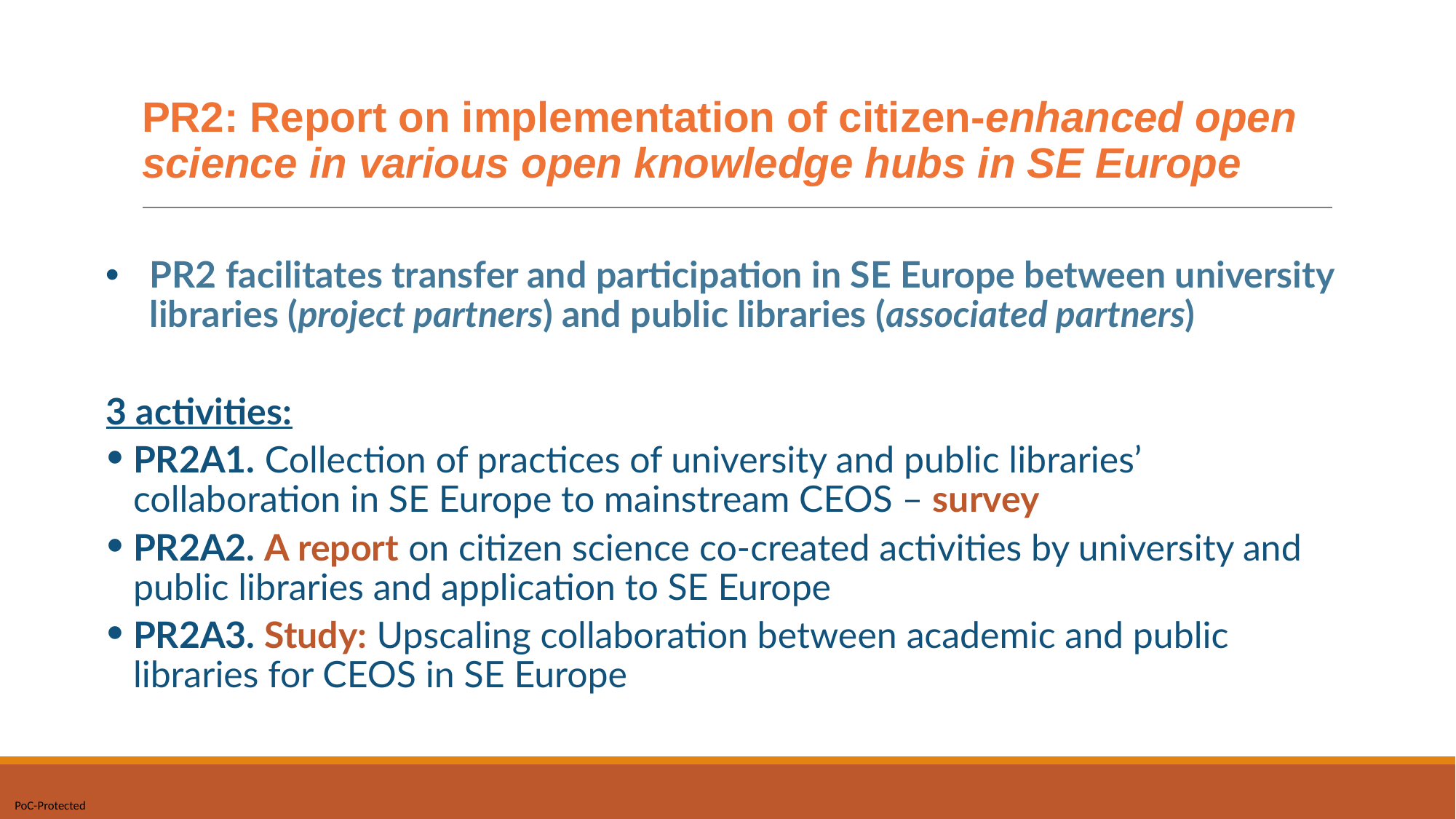

# PR2: Report on implementation of citizen-enhanced open science in various open knowledge hubs in SE Europe
PR2 facilitates transfer and participation in SE Europe between university libraries (project partners) and public libraries (associated partners)

3 activities:
PR2A1. Collection of practices of university and public libraries’ collaboration in SE Europe to mainstream CEOS – survey
PR2A2. A report on citizen science co-created activities by university and public libraries and application to SE Europe
PR2A3. Study: Upscaling collaboration between academic and public libraries for CEOS in SE Europe